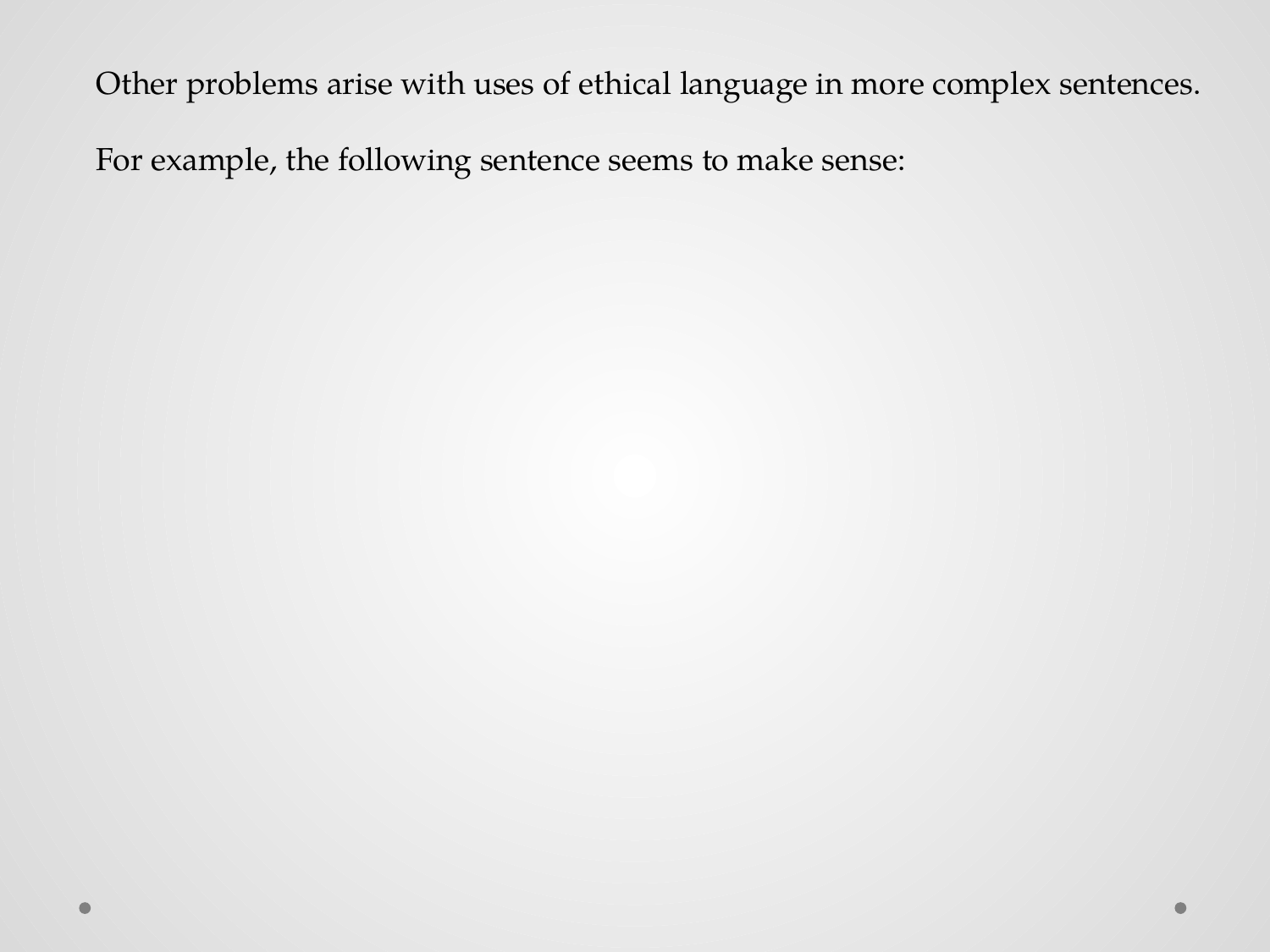

Other problems arise with uses of ethical language in more complex sentences.

For example, the following sentence seems to make sense: